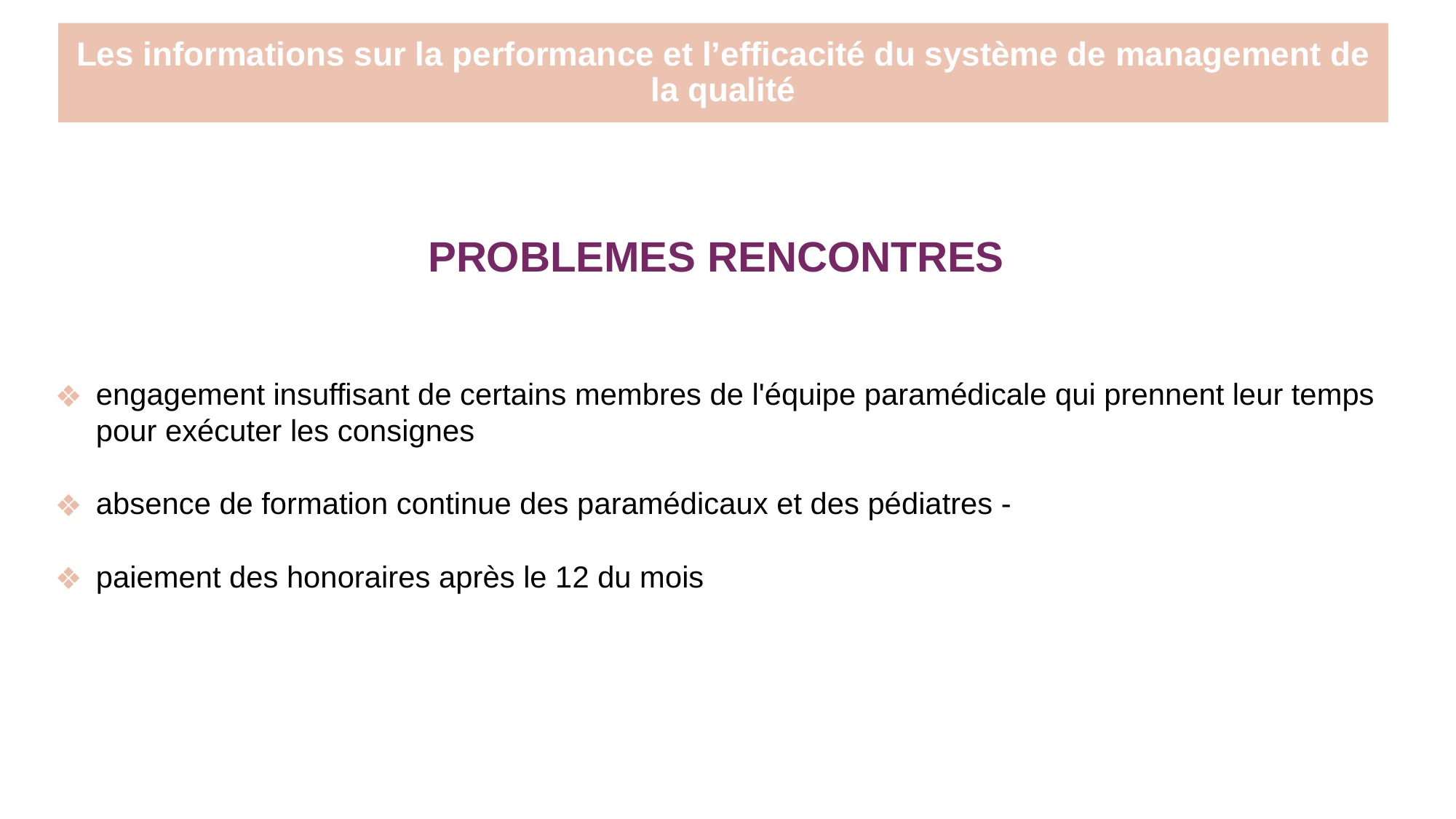

# Les informations sur la performance et l’efficacité du système de management de la qualité
PROBLEMES RENCONTRES

engagement insuffisant de certains membres de l'équipe paramédicale qui prennent leur temps pour exécuter les consignes

absence de formation continue des paramédicaux et des pédiatres -

paiement des honoraires après le 12 du mois